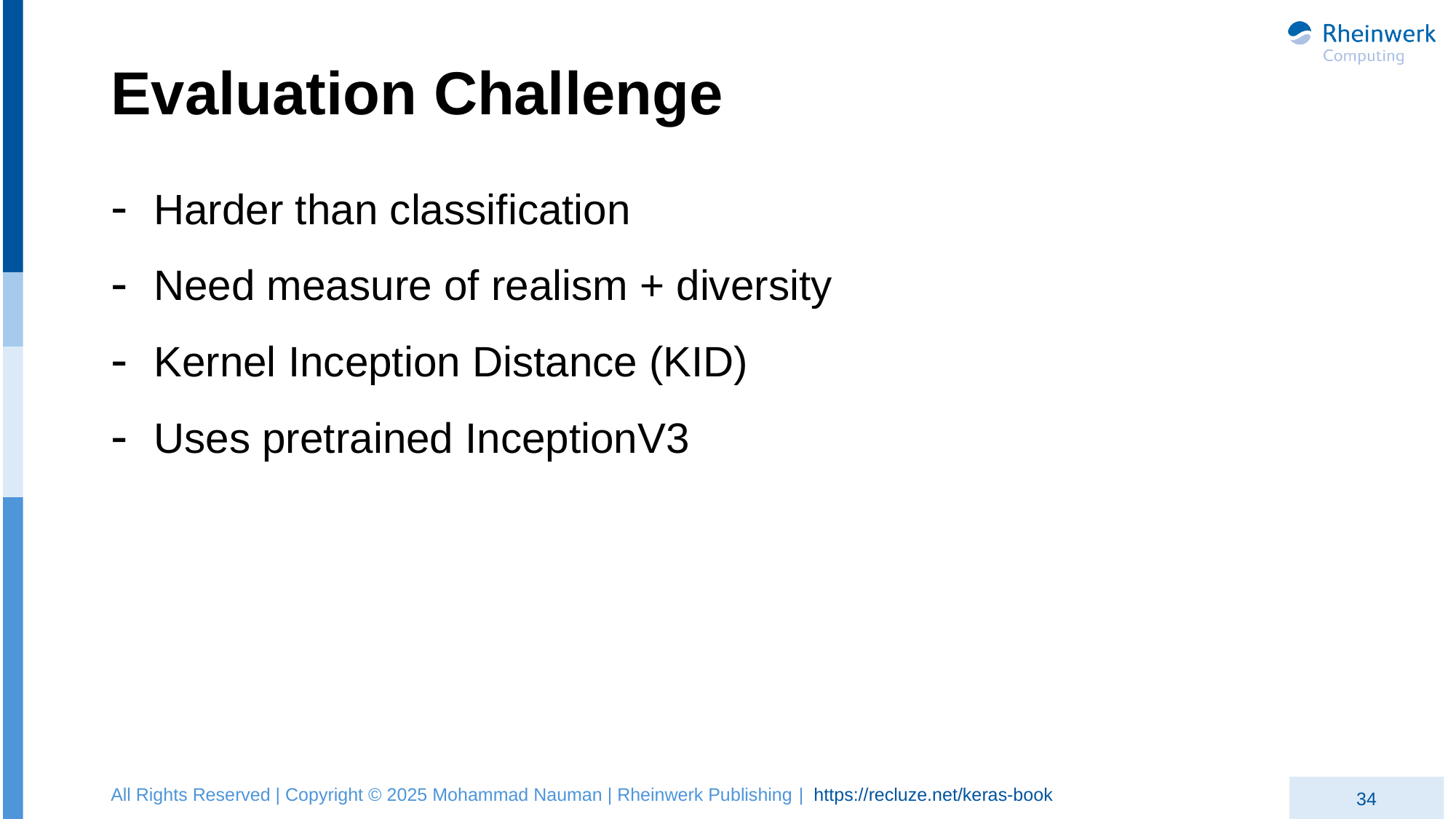

# Evaluation Challenge
Harder than classification
Need measure of realism + diversity
Kernel Inception Distance (KID)
Uses pretrained InceptionV3